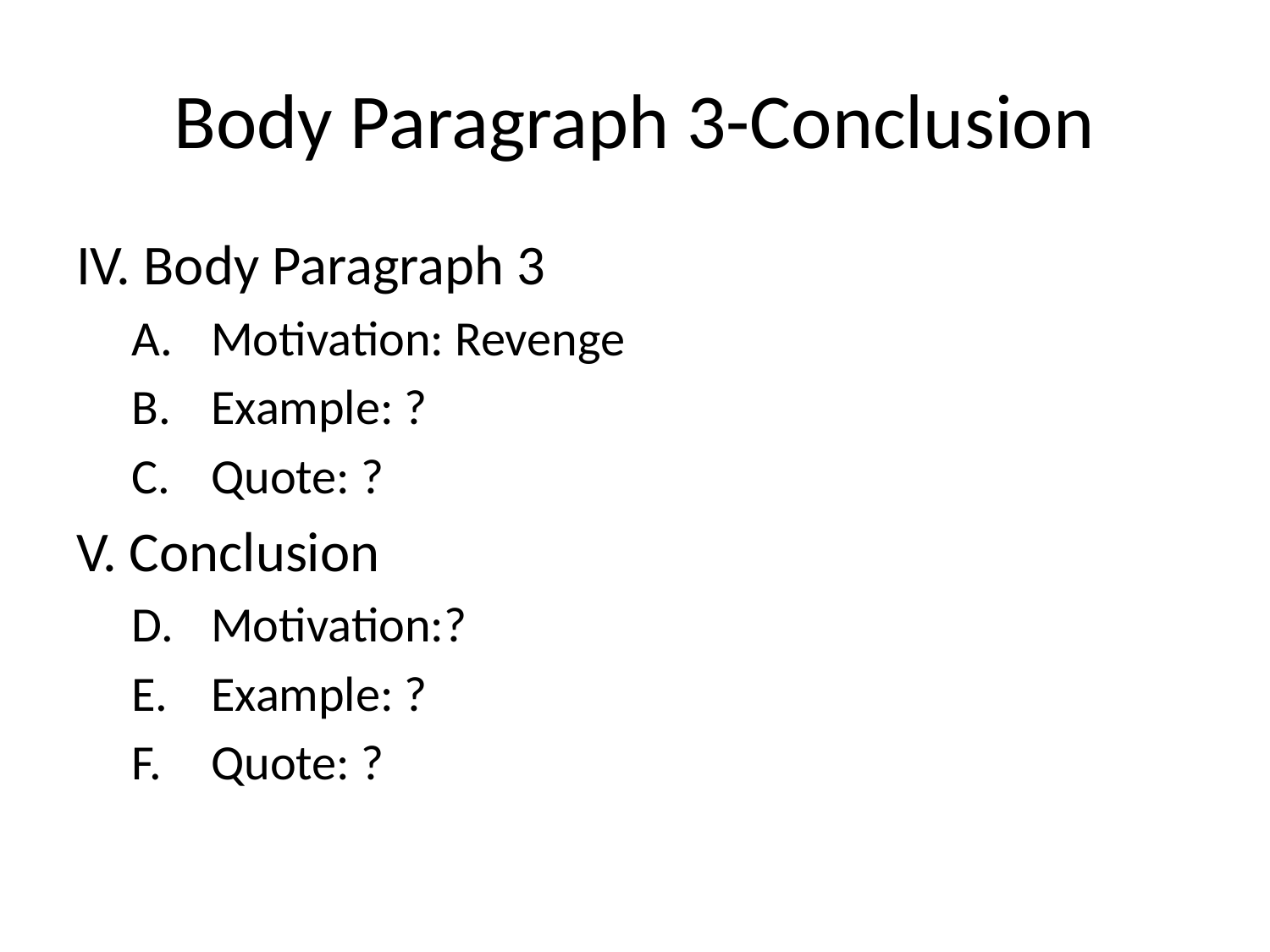

# Body Paragraph 3-Conclusion
IV. Body Paragraph 3
Motivation: Revenge
Example: ?
Quote: ?
V. Conclusion
Motivation:?
Example: ?
Quote: ?